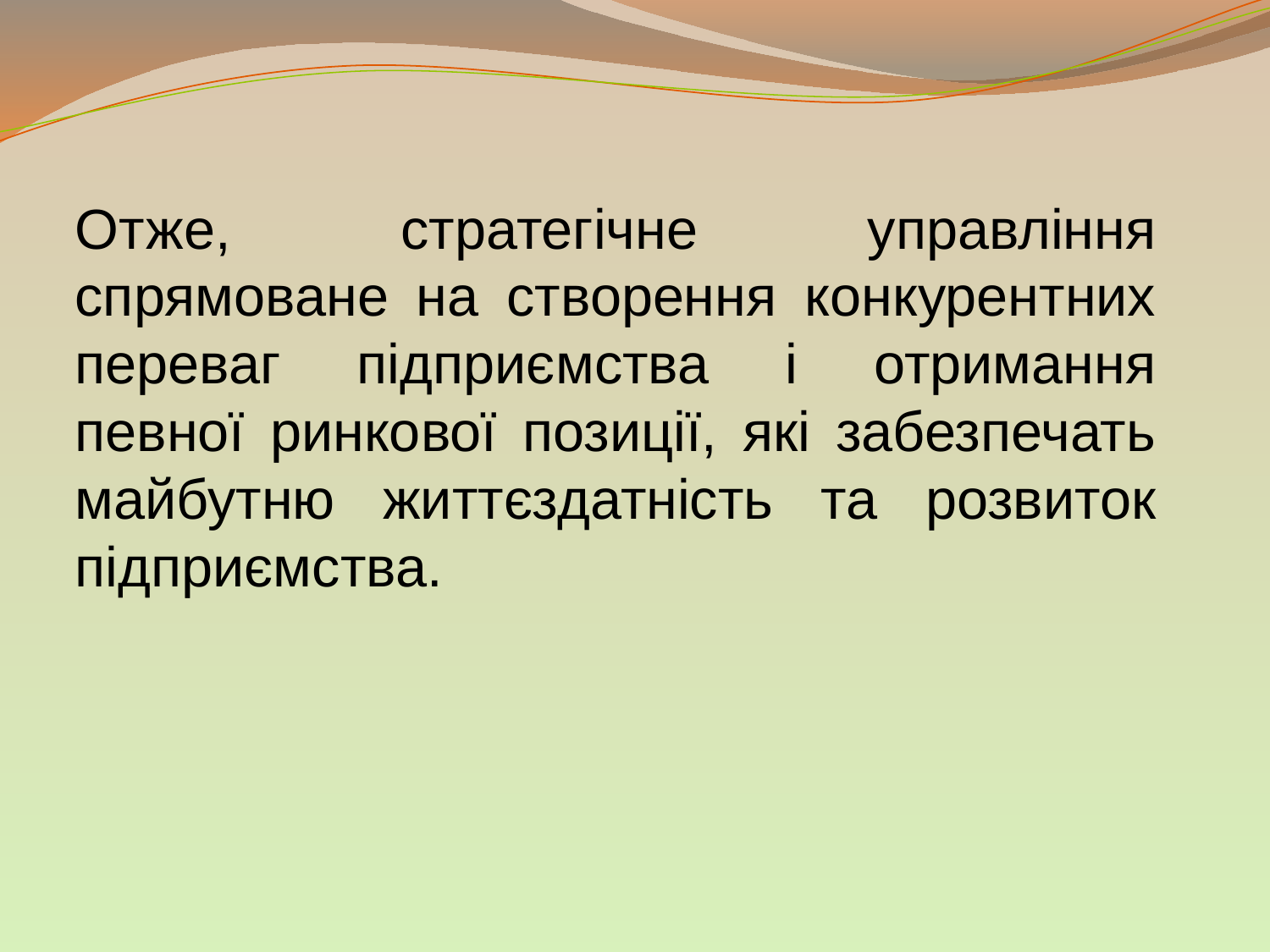

Отже, стратегічне управління спрямоване на створення конкурентних переваг підприємства і отримання певної ринкової позиції, які забезпечать майбутню життєздатність та розвиток підприємства.